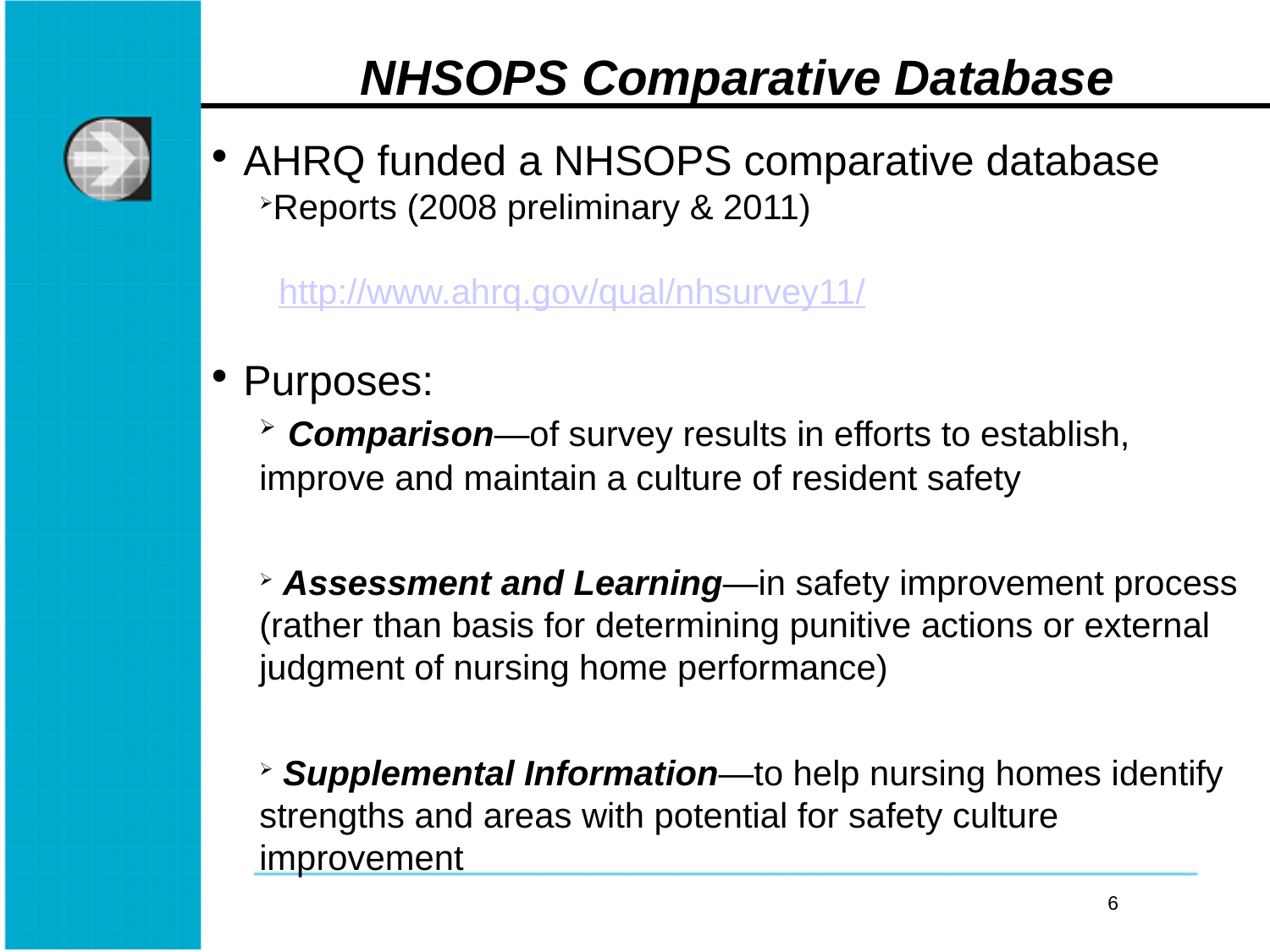

# NHSOPS Comparative Database

AHRQ funded a NHSOPS comparative database
Reports (2008 preliminary & 2011)

  http://www.ahrq.gov/qual/nhsurvey11/

Purposes:
 Comparison—of survey results in efforts to establish, improve and maintain a culture of resident safety

 Assessment and Learning—in safety improvement process (rather than basis for determining punitive actions or external judgment of nursing home performance)

 Supplemental Information—to help nursing homes identify strengths and areas with potential for safety culture improvement